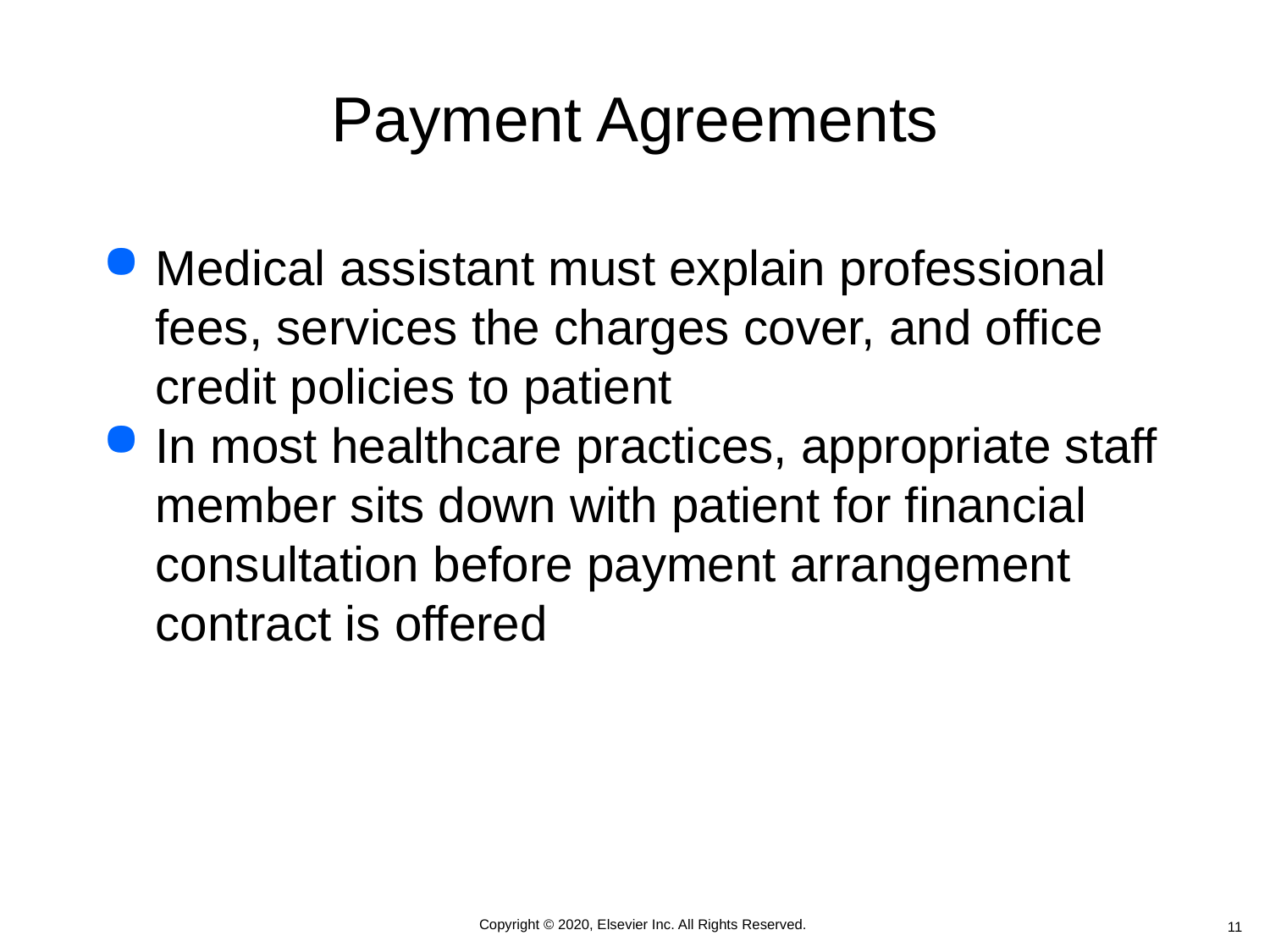

# Payment Agreements
Medical assistant must explain professional fees, services the charges cover, and office credit policies to patient
In most healthcare practices, appropriate staff member sits down with patient for financial consultation before payment arrangement contract is offered